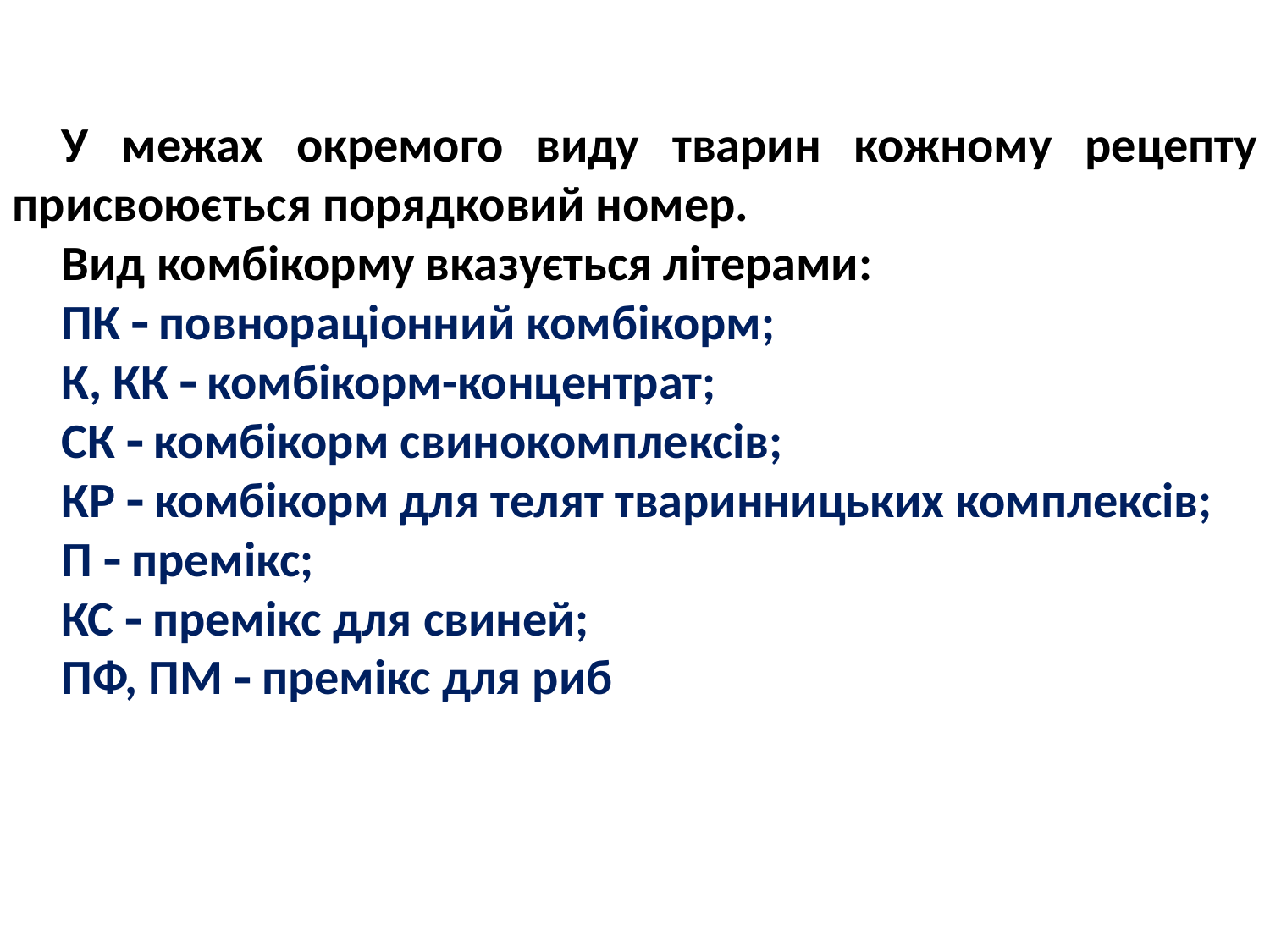

У межах окремого виду тварин кожному рецепту присвоюється порядковий номер.
Вид комбікорму вказується літерами:
ПК − повнораціонний комбікорм;
К, КК − комбікорм-концентрат;
СК − комбікорм свинокомплексів;
КР − комбікорм для телят тваринницьких комплексів;
П − премікс;
КС − премікс для свиней;
ПФ, ПМ − премікс для риб